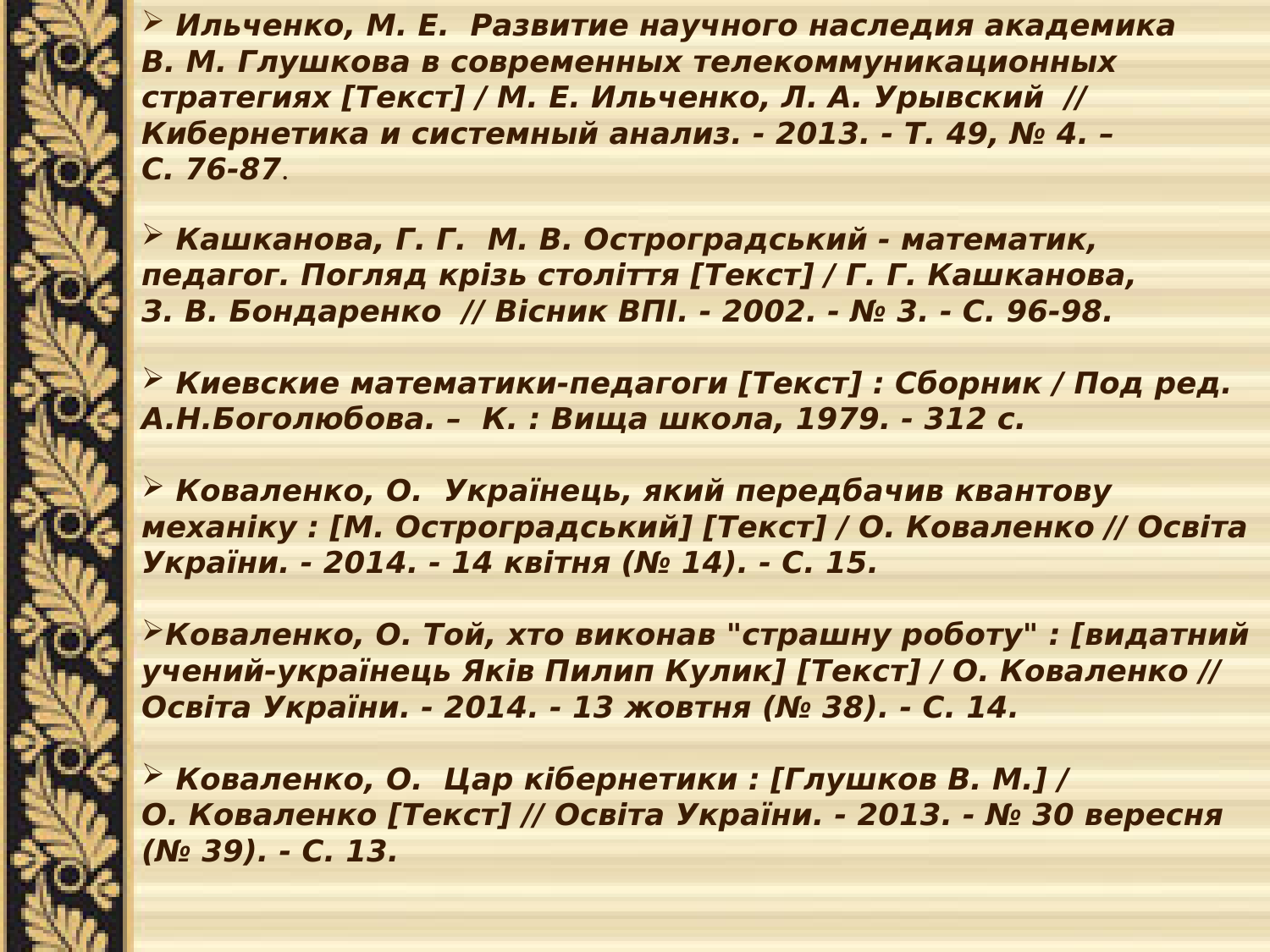

Ильченко, М. Е.  Развитие научного наследия академика
В. М. Глушкова в современных телекоммуникационных стратегиях [Текст] / М. Е. Ильченко, Л. А. Урывский  // Кибернетика и системный анализ. - 2013. - Т. 49, № 4. –
С. 76-87.

 Кашканова, Г. Г.  М. В. Остроградський - математик, педагог. Погляд крізь століття [Текст] / Г. Г. Кашканова,
З. В. Бондаренко  // Вісник ВПІ. - 2002. - № 3. - С. 96-98.

 Киевские математики-педагоги [Текст] : Сборник / Под ред. А.Н.Боголюбова. –  К. : Вища школа, 1979. - 312 с.

 Коваленко, О.  Українець, який передбачив квантову механіку : [М. Остроградський] [Текст] / О. Коваленко // Освіта України. - 2014. - 14 квітня (№ 14). - С. 15.

Коваленко, О. Той, хто виконав "страшну роботу" : [видатний учений-українець Яків Пилип Кулик] [Текст] / О. Коваленко // Освіта України. - 2014. - 13 жовтня (№ 38). - С. 14.

 Коваленко, О.  Цар кібернетики : [Глушков В. М.] /
О. Коваленко [Текст] // Освіта України. - 2013. - № 30 вересня (№ 39). - С. 13.